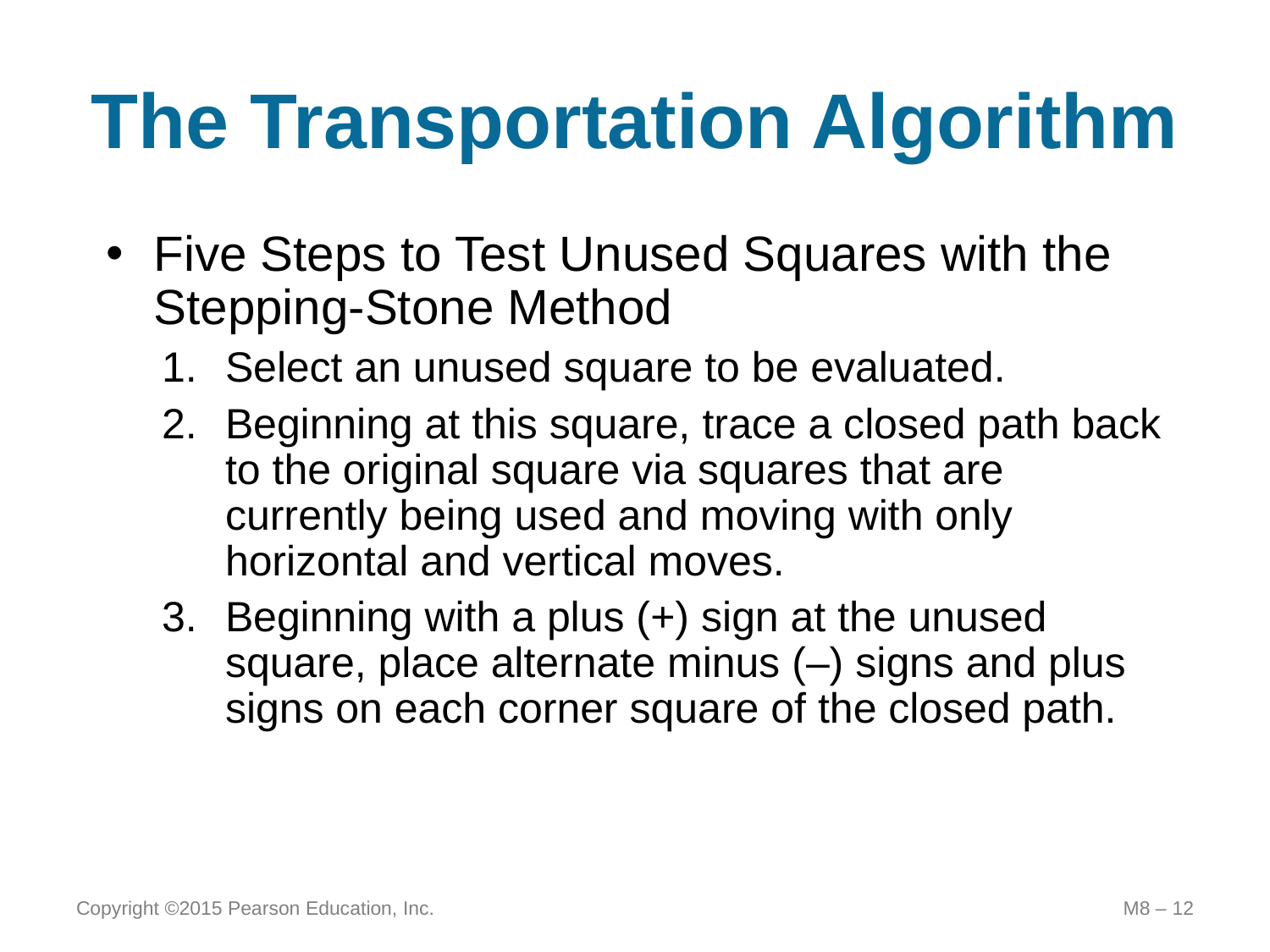

# The Transportation Algorithm
Five Steps to Test Unused Squares with the Stepping-Stone Method
Select an unused square to be evaluated.
Beginning at this square, trace a closed path back to the original square via squares that are currently being used and moving with only horizontal and vertical moves.
Beginning with a plus (+) sign at the unused square, place alternate minus (–) signs and plus signs on each corner square of the closed path.
Copyright ©2015 Pearson Education, Inc.
M8 – 12